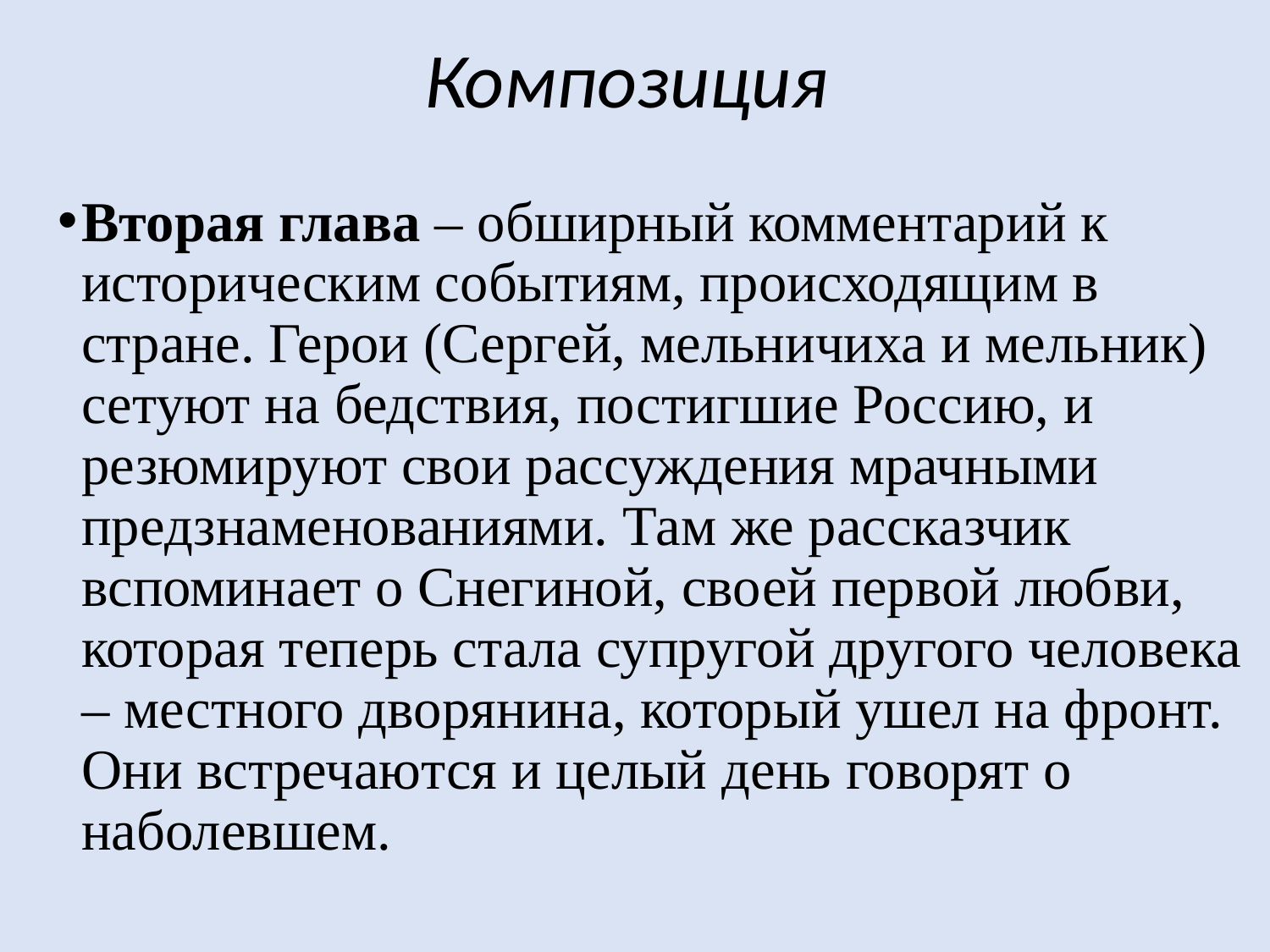

# Композиция
Вторая глава – обширный комментарий к историческим событиям, происходящим в стране. Герои (Сергей, мельничиха и мельник) сетуют на бедствия, постигшие Россию, и резюмируют свои рассуждения мрачными предзнаменованиями. Там же рассказчик вспоминает о Снегиной, своей первой любви, которая теперь стала супругой другого человека – местного дворянина, который ушел на фронт. Они встречаются и целый день говорят о наболевшем.